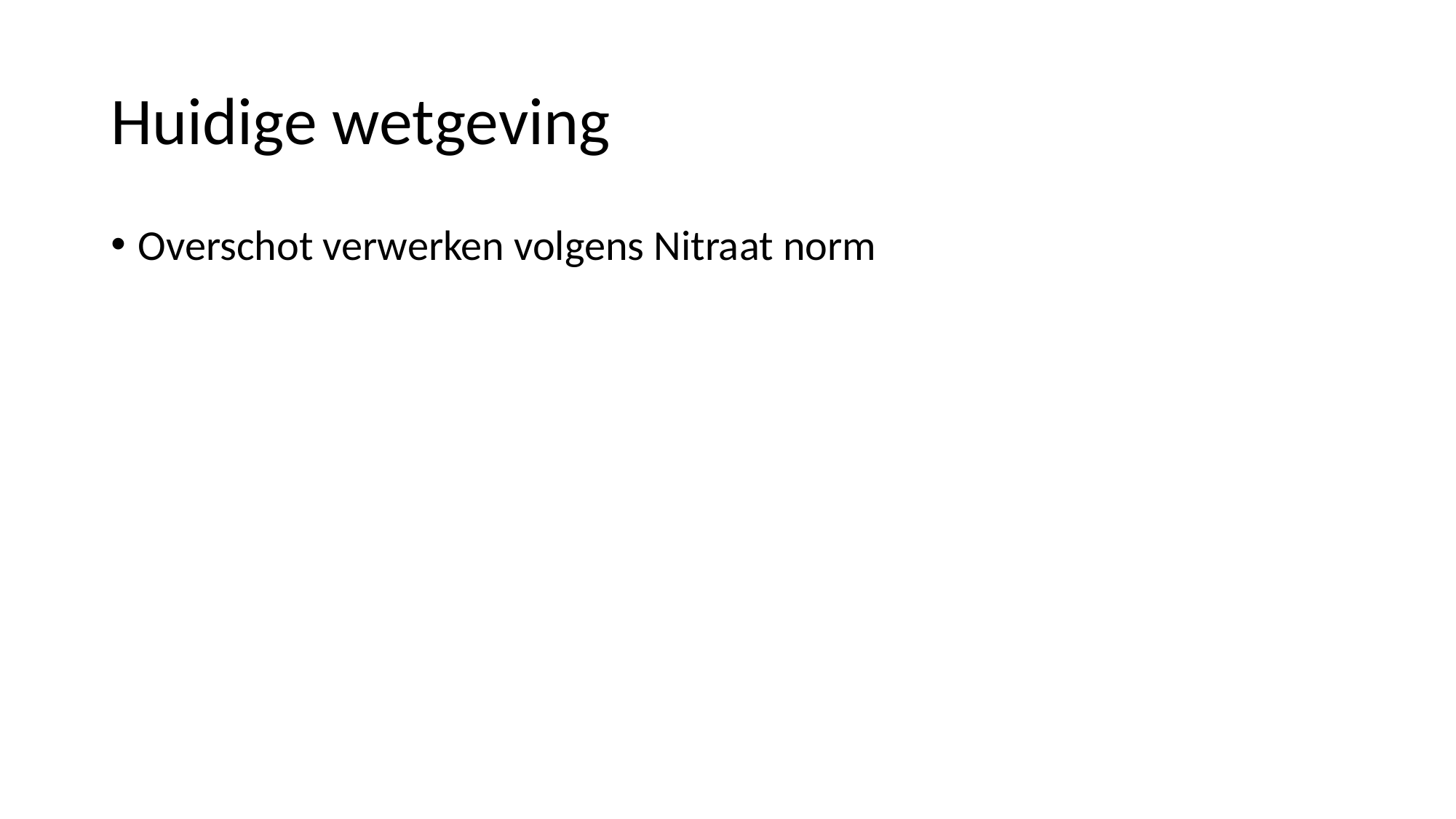

# Huidige wetgeving
Overschot verwerken volgens Nitraat norm